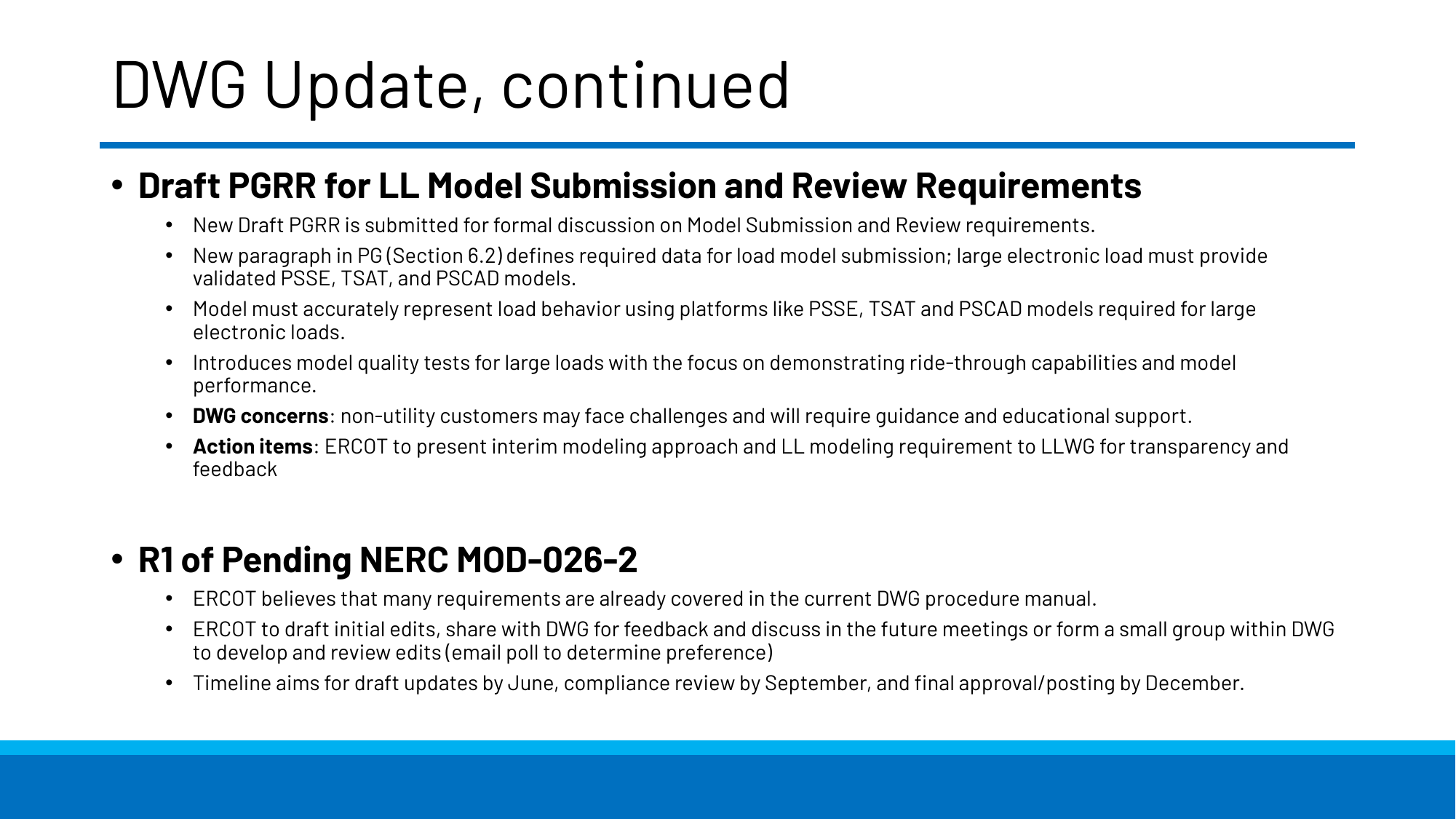

# DWG Update, continued
Draft PGRR for LL Model Submission and Review Requirements
New Draft PGRR is submitted for formal discussion on Model Submission and Review requirements.
New paragraph in PG (Section 6.2) defines required data for load model submission; large electronic load must provide validated PSSE, TSAT, and PSCAD models.
Model must accurately represent load behavior using platforms like PSSE, TSAT and PSCAD models required for large electronic loads.
Introduces model quality tests for large loads with the focus on demonstrating ride-through capabilities and model performance.
DWG concerns: non-utility customers may face challenges and will require guidance and educational support.
Action items: ERCOT to present interim modeling approach and LL modeling requirement to LLWG for transparency and feedback

R1 of Pending NERC MOD-026-2
ERCOT believes that many requirements are already covered in the current DWG procedure manual.
ERCOT to draft initial edits, share with DWG for feedback and discuss in the future meetings or form a small group within DWG to develop and review edits (email poll to determine preference)
Timeline aims for draft updates by June, compliance review by September, and final approval/posting by December.